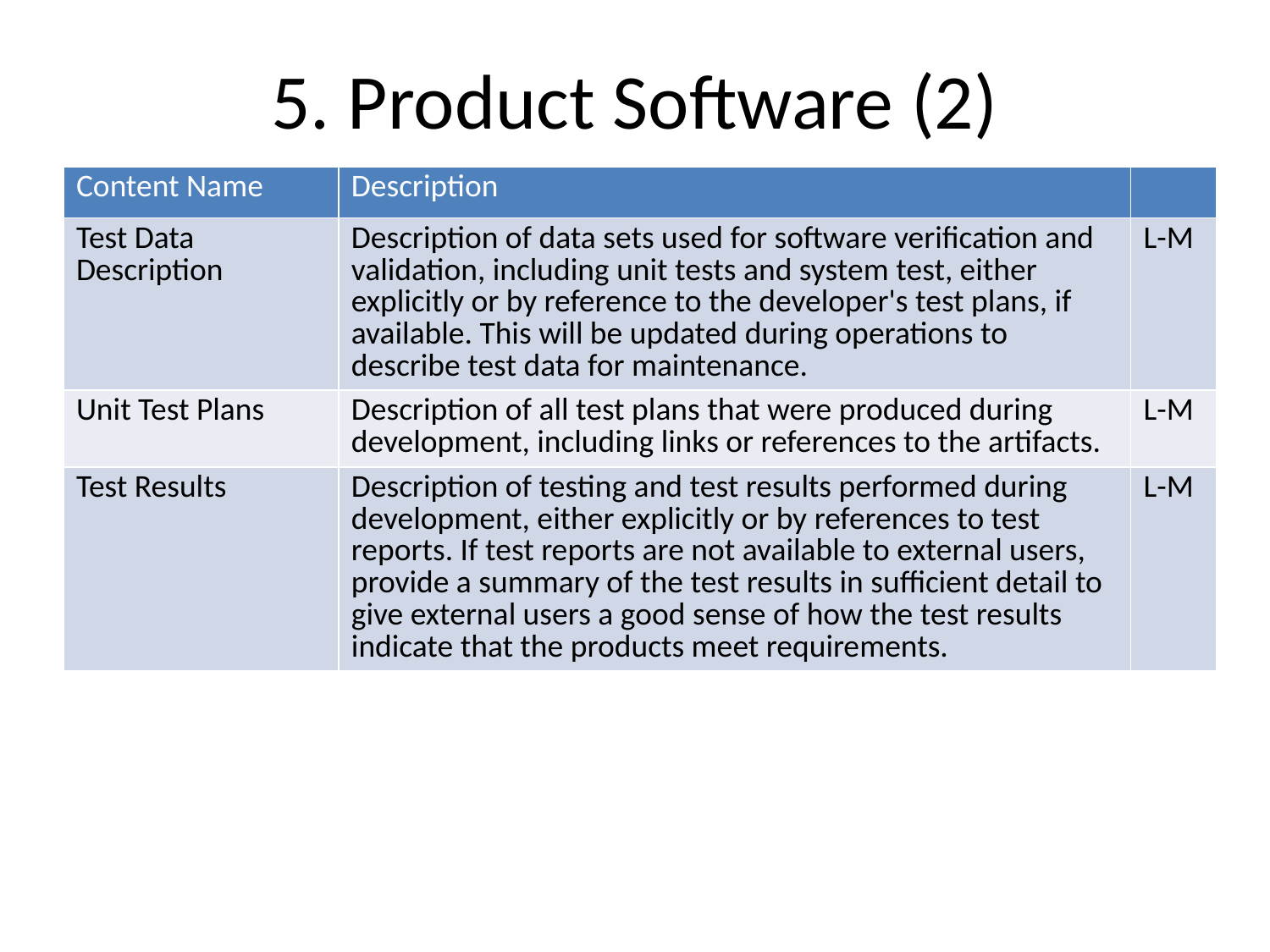

# 5. Product Software (2)
| Content Name | Description |  |
| --- | --- | --- |
| Test Data Description | Description of data sets used for software verification and validation, including unit tests and system test, either explicitly or by reference to the developer's test plans, if available. This will be updated during operations to describe test data for maintenance. | L-M |
| Unit Test Plans | Description of all test plans that were produced during development, including links or references to the artifacts. | L-M |
| Test Results | Description of testing and test results performed during development, either explicitly or by references to test reports. If test reports are not available to external users, provide a summary of the test results in sufficient detail to give external users a good sense of how the test results indicate that the products meet requirements. | L-M |